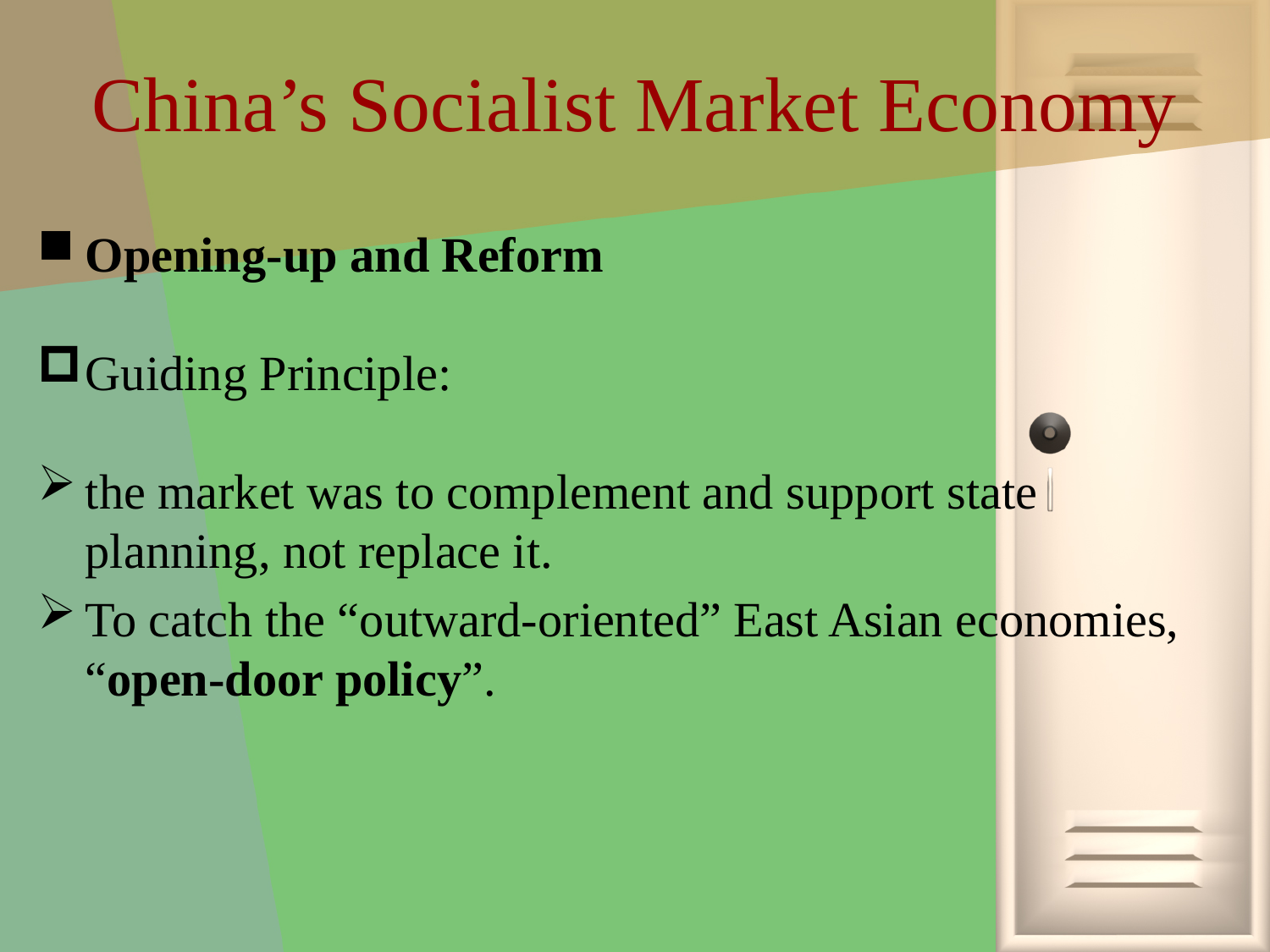

# China’s Socialist Market Economy
Opening-up and Reform

Guiding Principle:

the market was to complement and support state planning, not replace it.
To catch the “outward-oriented” East Asian economies, “open-door policy”.